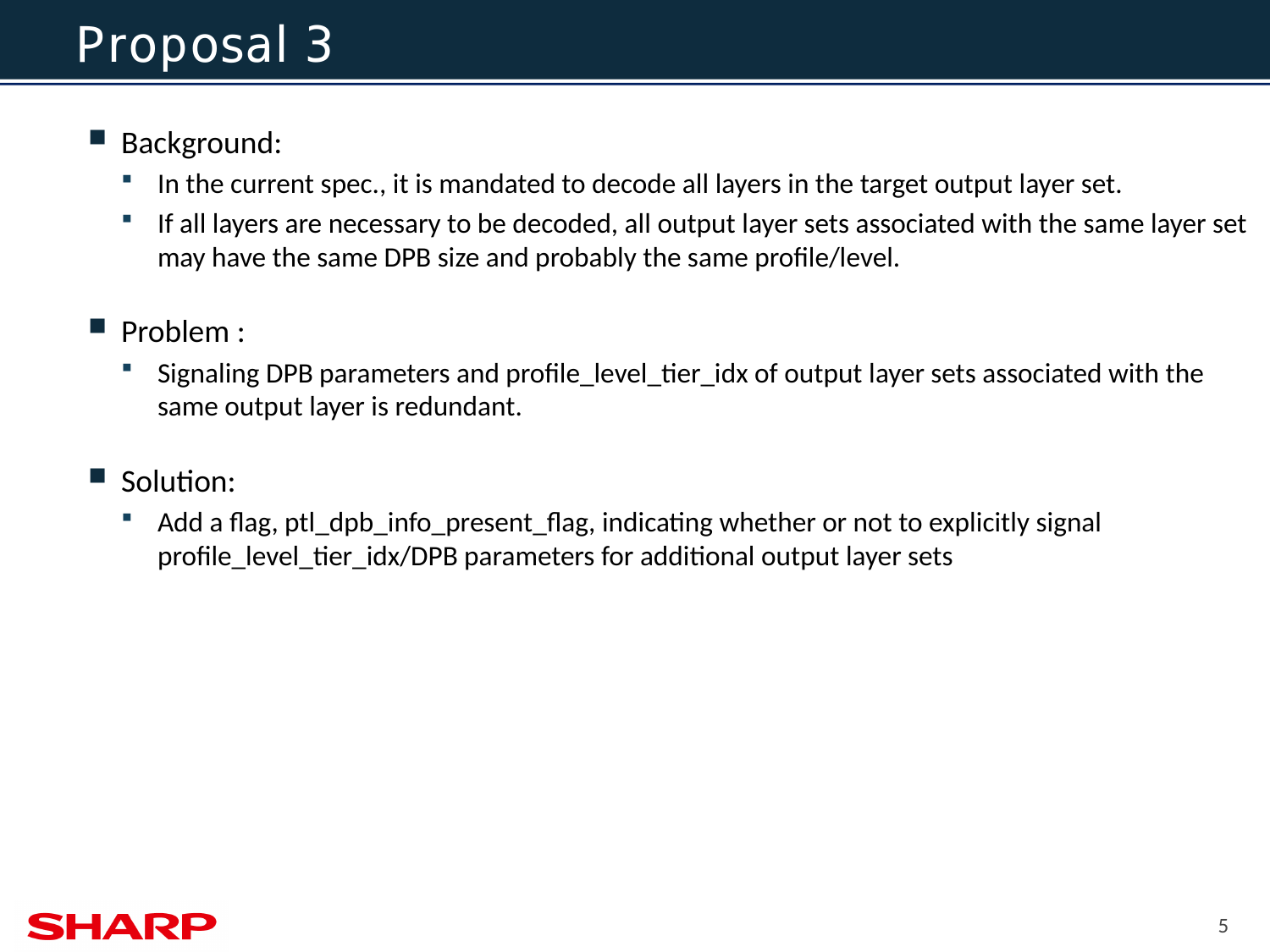

# Proposal 3
Background:
In the current spec., it is mandated to decode all layers in the target output layer set.
If all layers are necessary to be decoded, all output layer sets associated with the same layer set may have the same DPB size and probably the same profile/level.

Problem :
Signaling DPB parameters and profile_level_tier_idx of output layer sets associated with the same output layer is redundant.

Solution:
Add a flag, ptl_dpb_info_present_flag, indicating whether or not to explicitly signal profile_level_tier_idx/DPB parameters for additional output layer sets

5